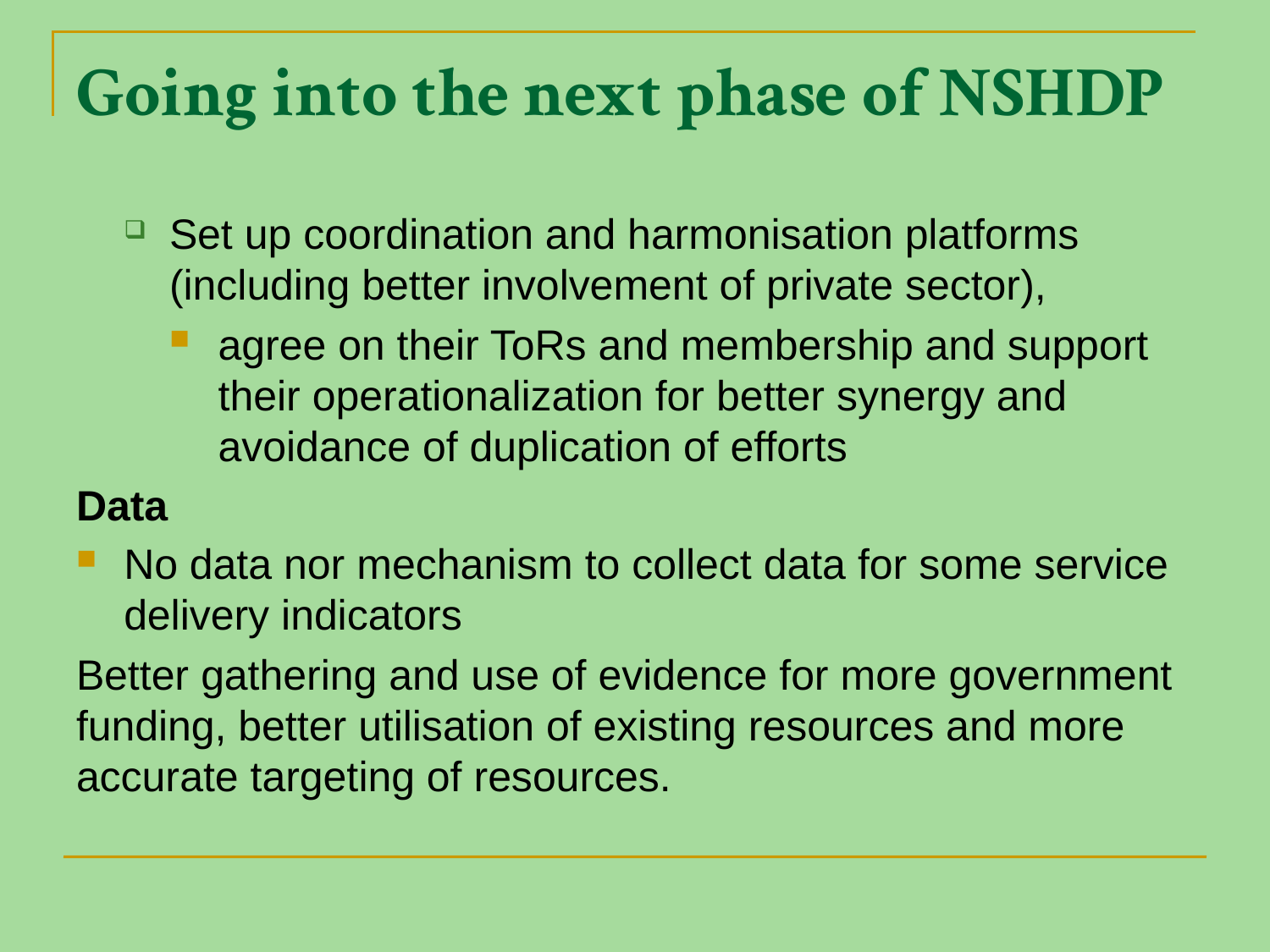

# Going into the next phase of NSHDP
Set up coordination and harmonisation platforms (including better involvement of private sector),
agree on their ToRs and membership and support their operationalization for better synergy and avoidance of duplication of efforts
Data
No data nor mechanism to collect data for some service delivery indicators
Better gathering and use of evidence for more government funding, better utilisation of existing resources and more accurate targeting of resources.